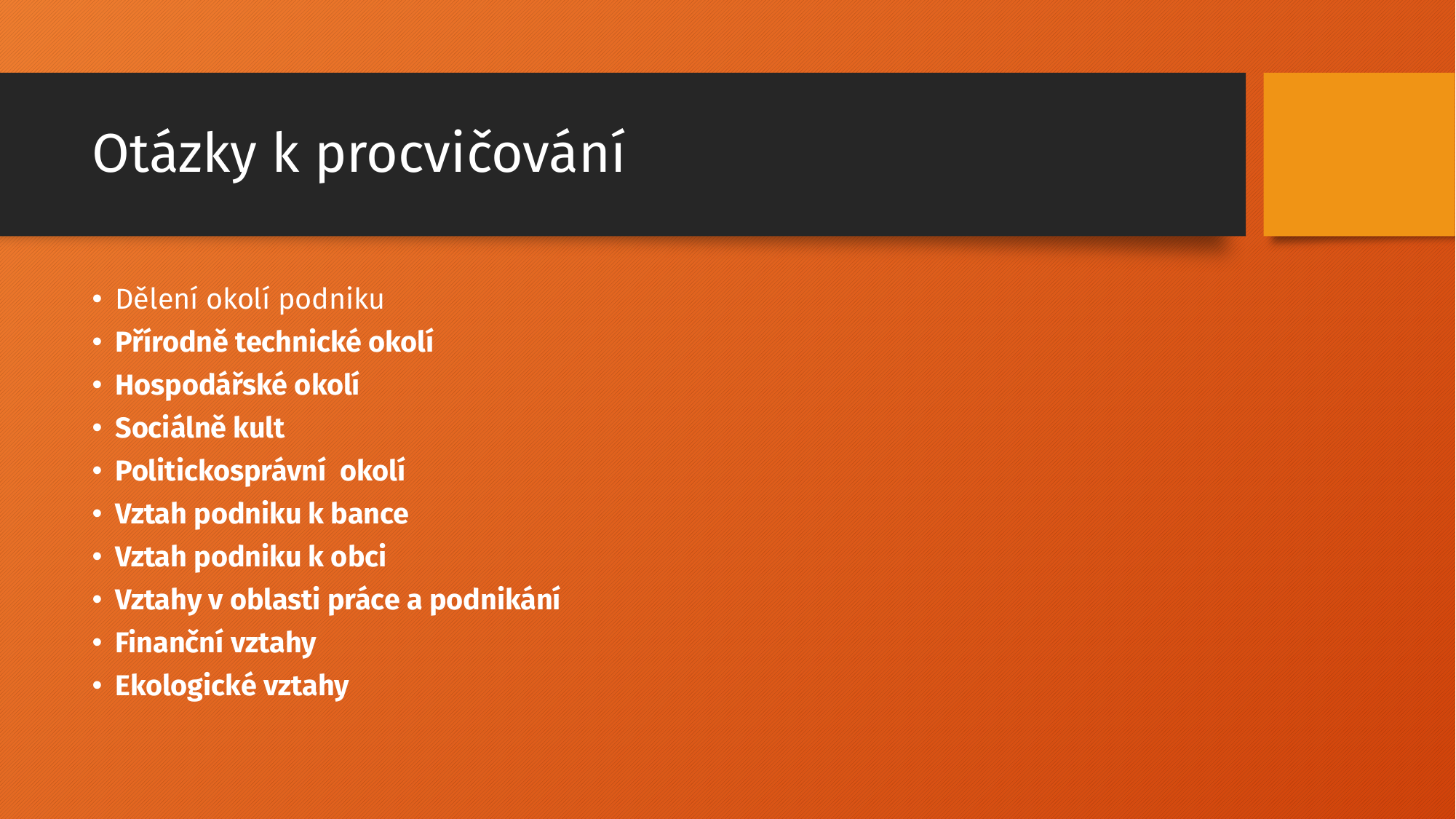

# Otázky k procvičování
Dělení okolí podniku
Přírodně technické okolí
Hospodářské okolí
Sociálně kult
Politickosprávní  okolí
Vztah podniku k bance
Vztah podniku k obci
Vztahy v oblasti práce a podnikání
Finanční vztahy
Ekologické vztahy